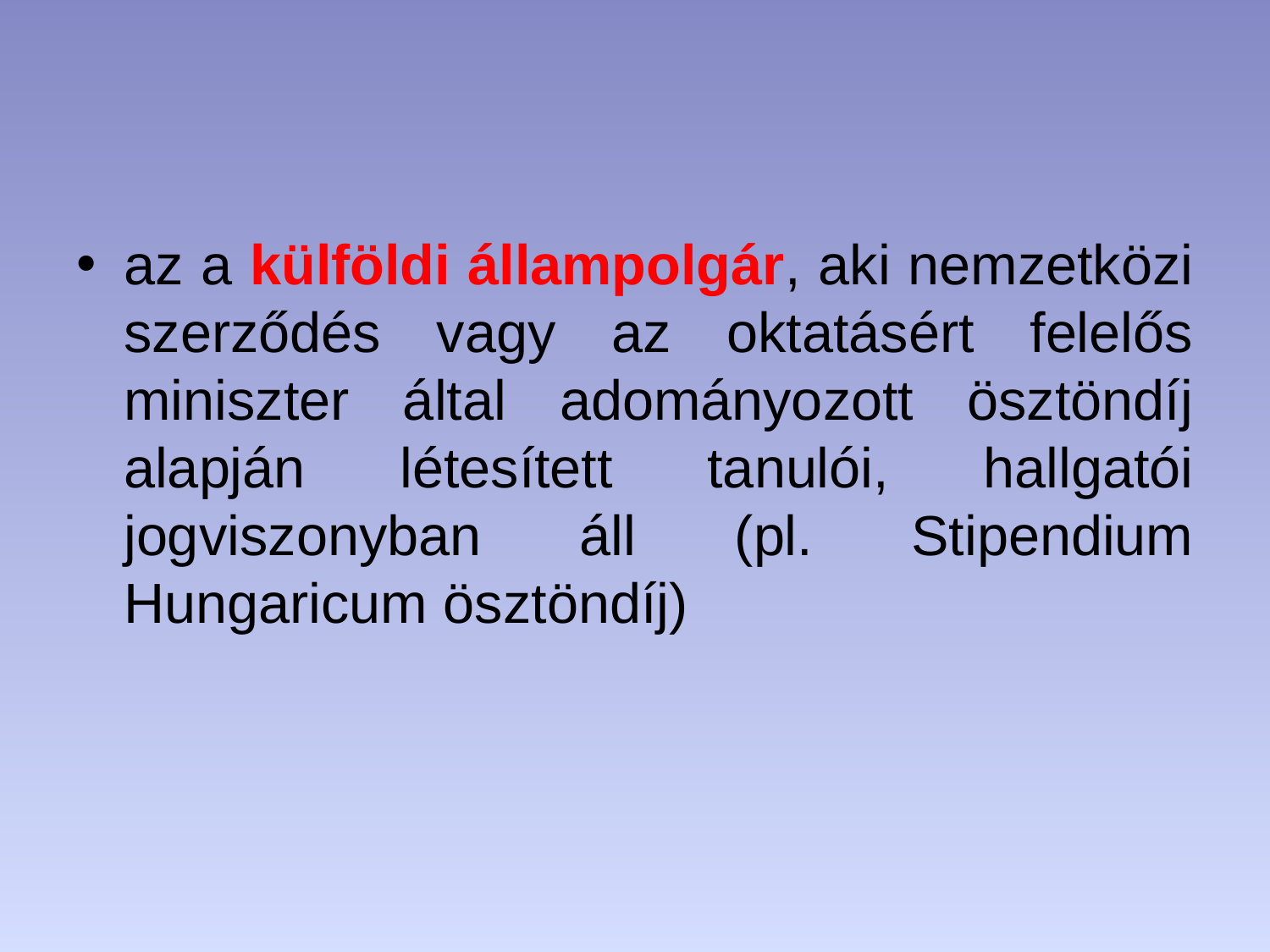

#
az a külföldi állampolgár, aki nemzetközi szerződés vagy az oktatásért felelős miniszter által adományozott ösztöndíj alapján létesített tanulói, hallgatói jogviszonyban áll (pl. Stipendium Hungaricum ösztöndíj)